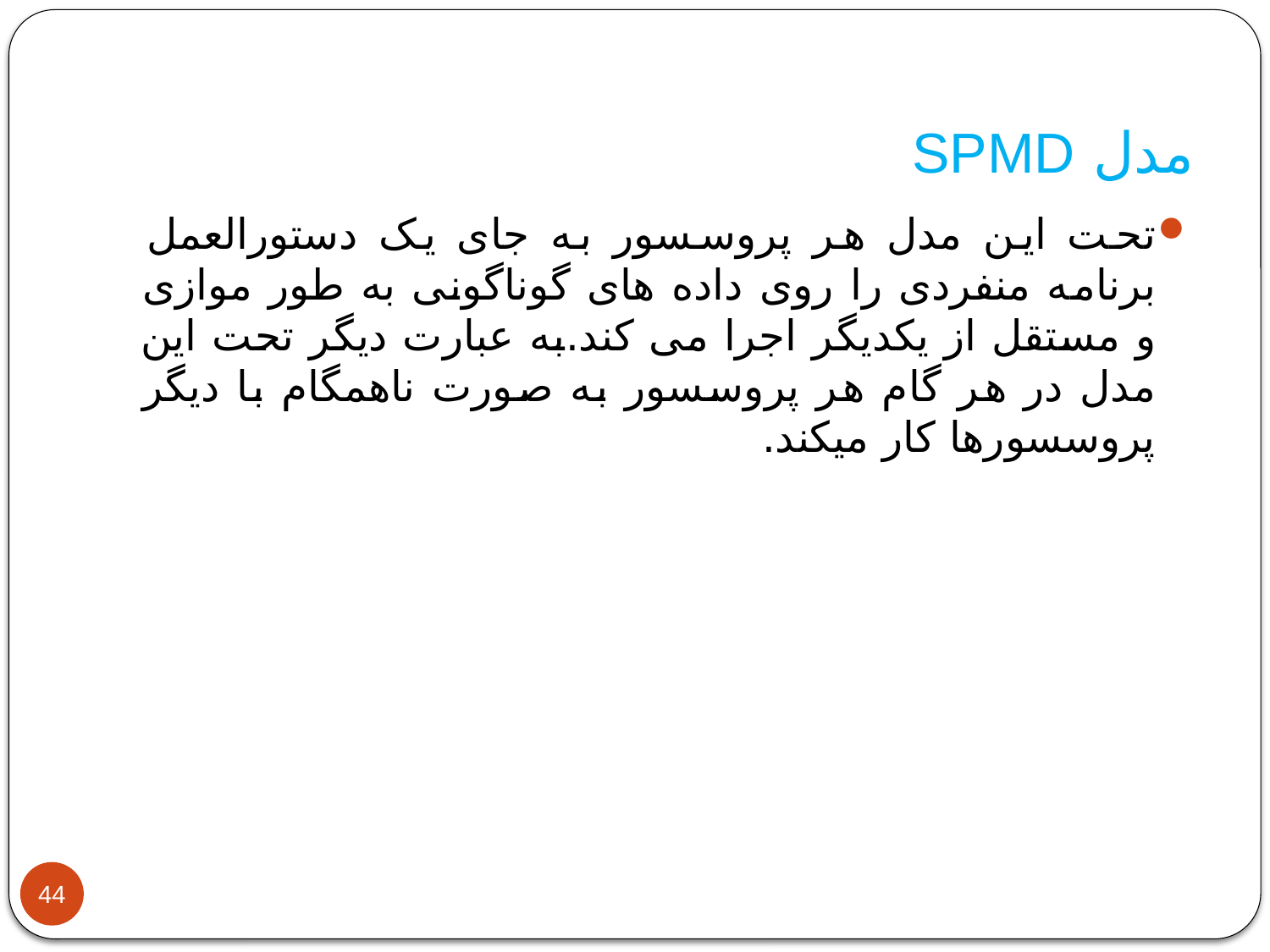

# مدل SPMD
تحت این مدل هر پروسسور به جای یک دستورالعمل برنامه منفردی را روی داده های گوناگونی به طور موازی و مستقل از یکدیگر اجرا می کند.به عبارت دیگر تحت این مدل در هر گام هر پروسسور به صورت ناهمگام با دیگر پروسسورها کار میکند.
44